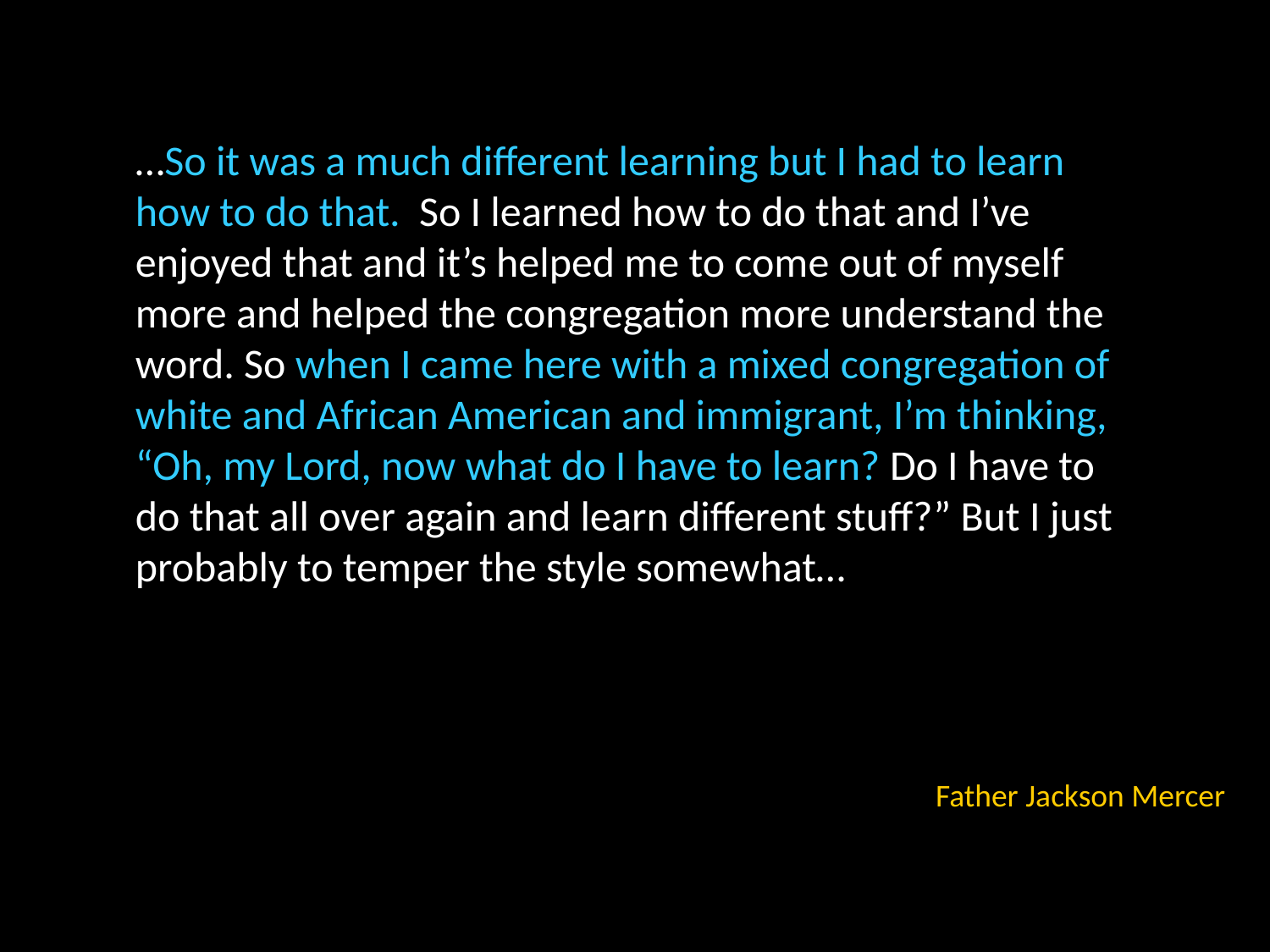

…So it was a much different learning but I had to learn how to do that.  So I learned how to do that and I’ve enjoyed that and it’s helped me to come out of myself more and helped the congregation more understand the word. So when I came here with a mixed congregation of white and African American and immigrant, I’m thinking, “Oh, my Lord, now what do I have to learn? Do I have to do that all over again and learn different stuff?” But I just probably to temper the style somewhat…

# Father Jackson Mercer